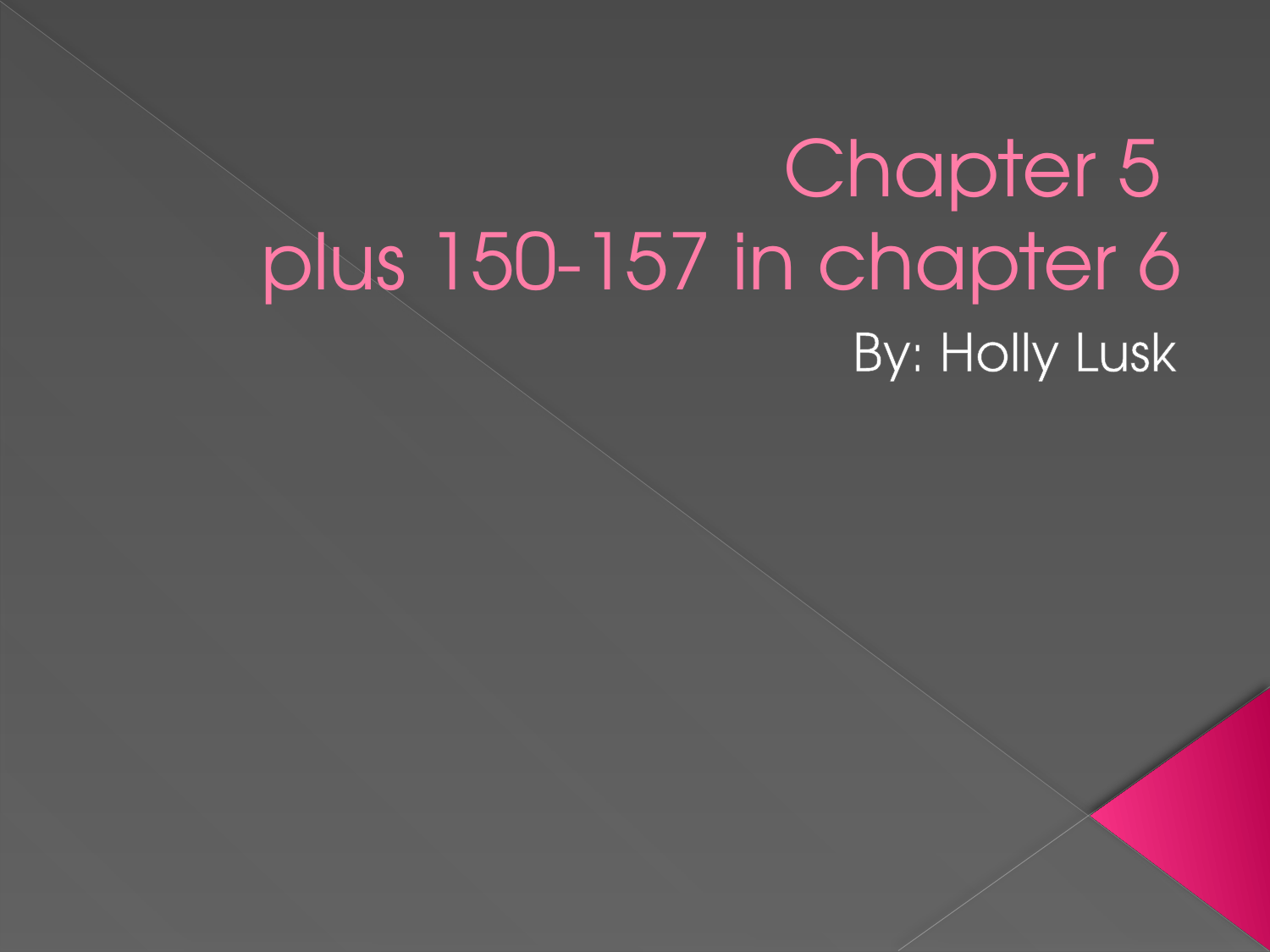

# Chapter 5 plus 150-157 in chapter 6
By: Holly Lusk